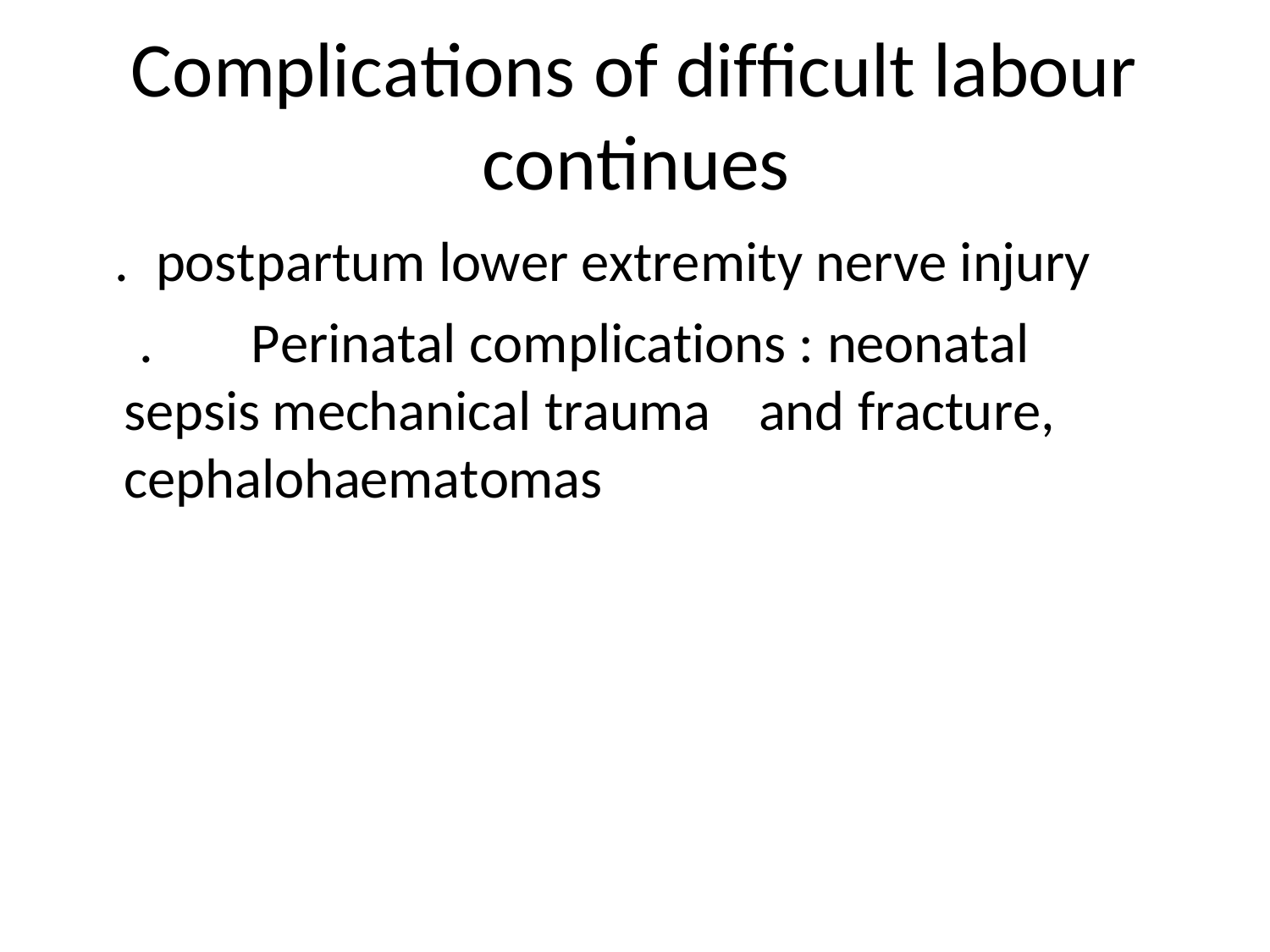

# Complications of difficult labour continues
.	postpartum lower extremity nerve injury

.	Perinatal complications : neonatal sepsis mechanical trauma	and fracture, cephalohaematomas